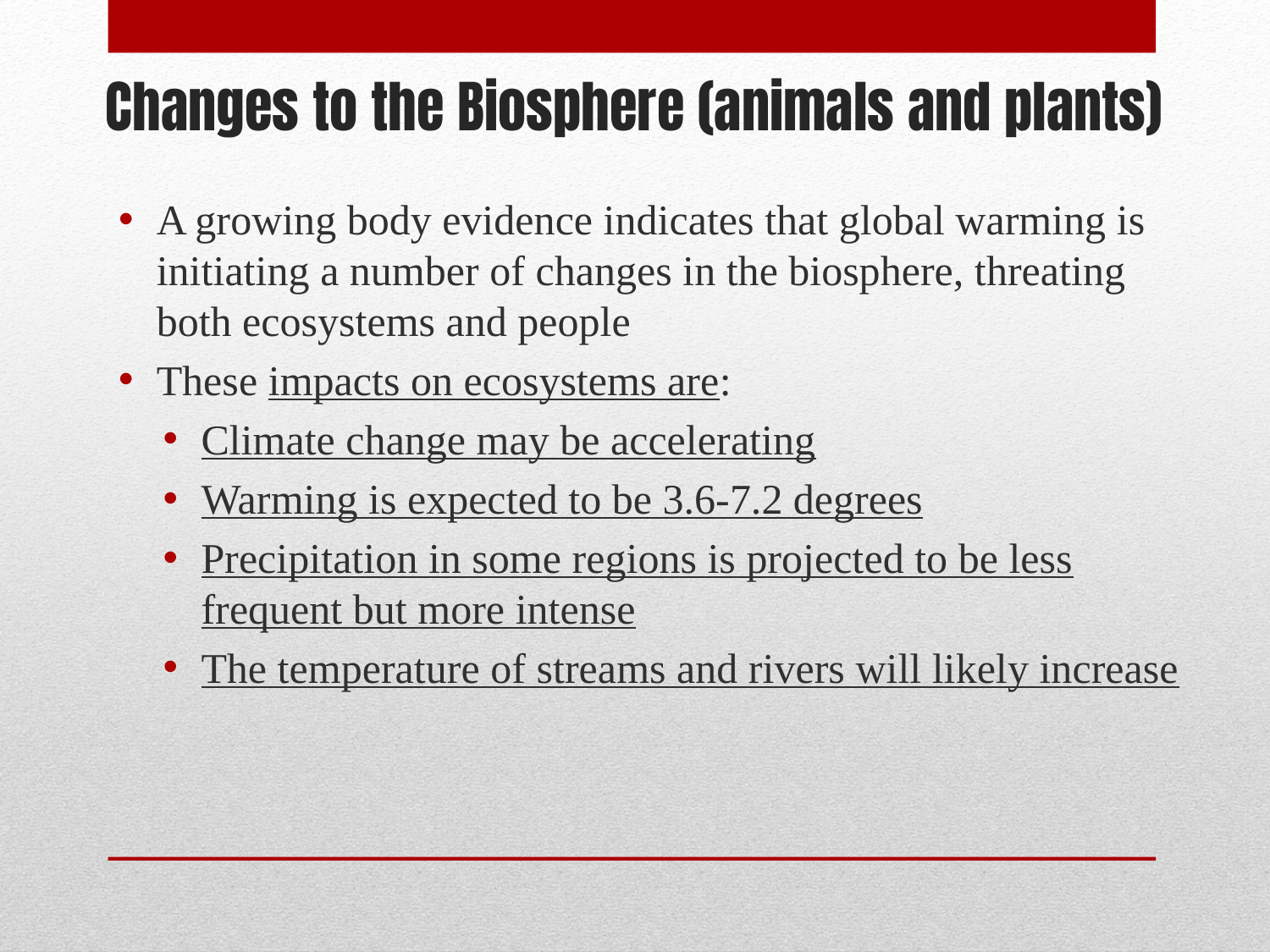

Changes to the Biosphere (animals and plants)
A growing body evidence indicates that global warming is initiating a number of changes in the biosphere, threating both ecosystems and people
These impacts on ecosystems are:
Climate change may be accelerating
Warming is expected to be 3.6-7.2 degrees
Precipitation in some regions is projected to be less frequent but more intense
The temperature of streams and rivers will likely increase